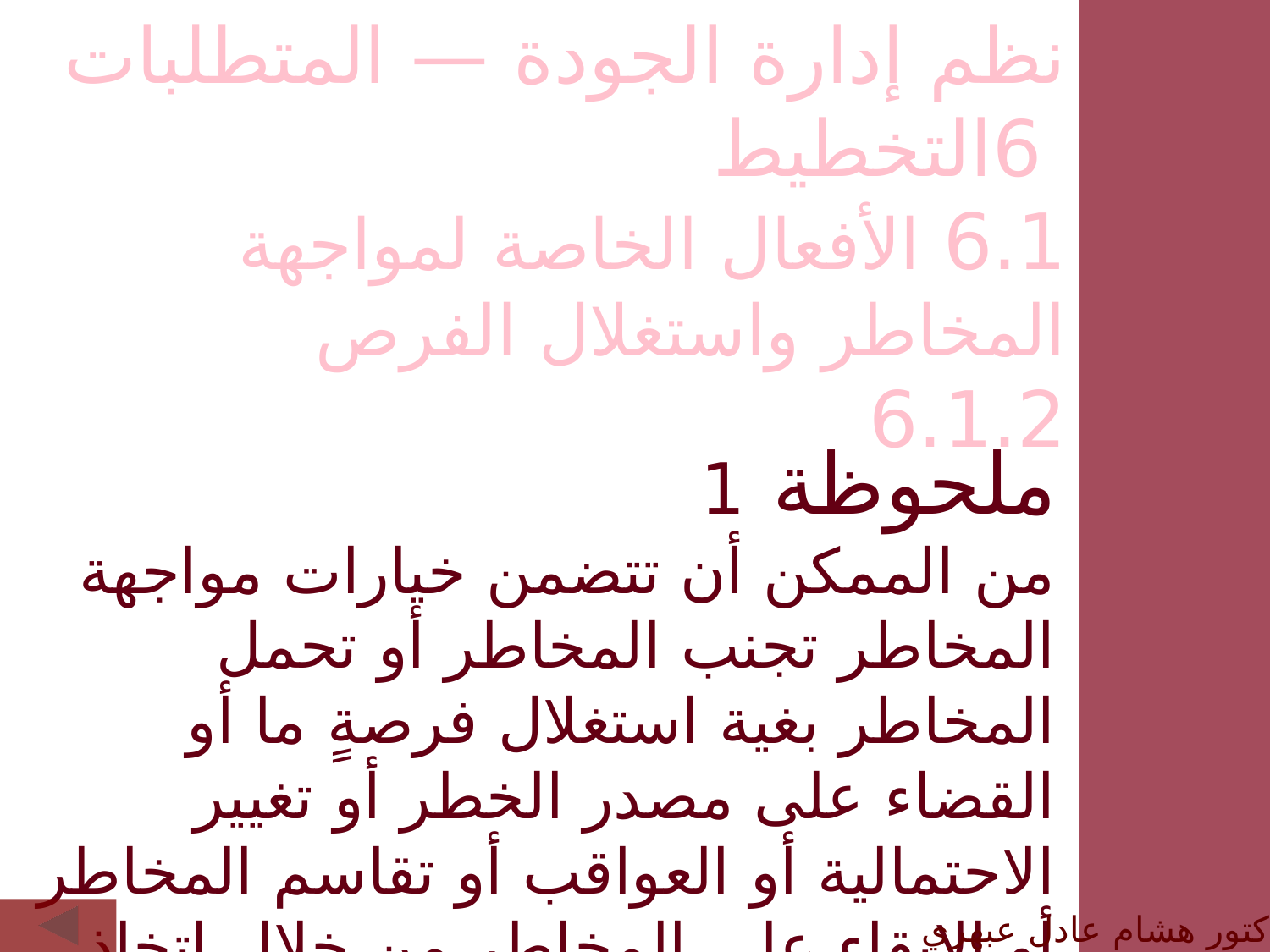

نظم إدارة الجودة — المتطلبات
 6التخطيط
6.1 الأفعال الخاصة لمواجهة المخاطر واستغلال الفرص
6.1.2

ملحوظة 1
من الممكن أن تتضمن خيارات مواجهة المخاطر تجنب المخاطر أو تحمل المخاطر بغية استغلال فرصةٍ ما أو القضاء على مصدر الخطر أو تغيير الاحتمالية أو العواقب أو تقاسم المخاطر أو الإبقاء على المخاطر من خلال اتخاذ القرارات المبلغة.

الدكتور هشام عادل عبهري